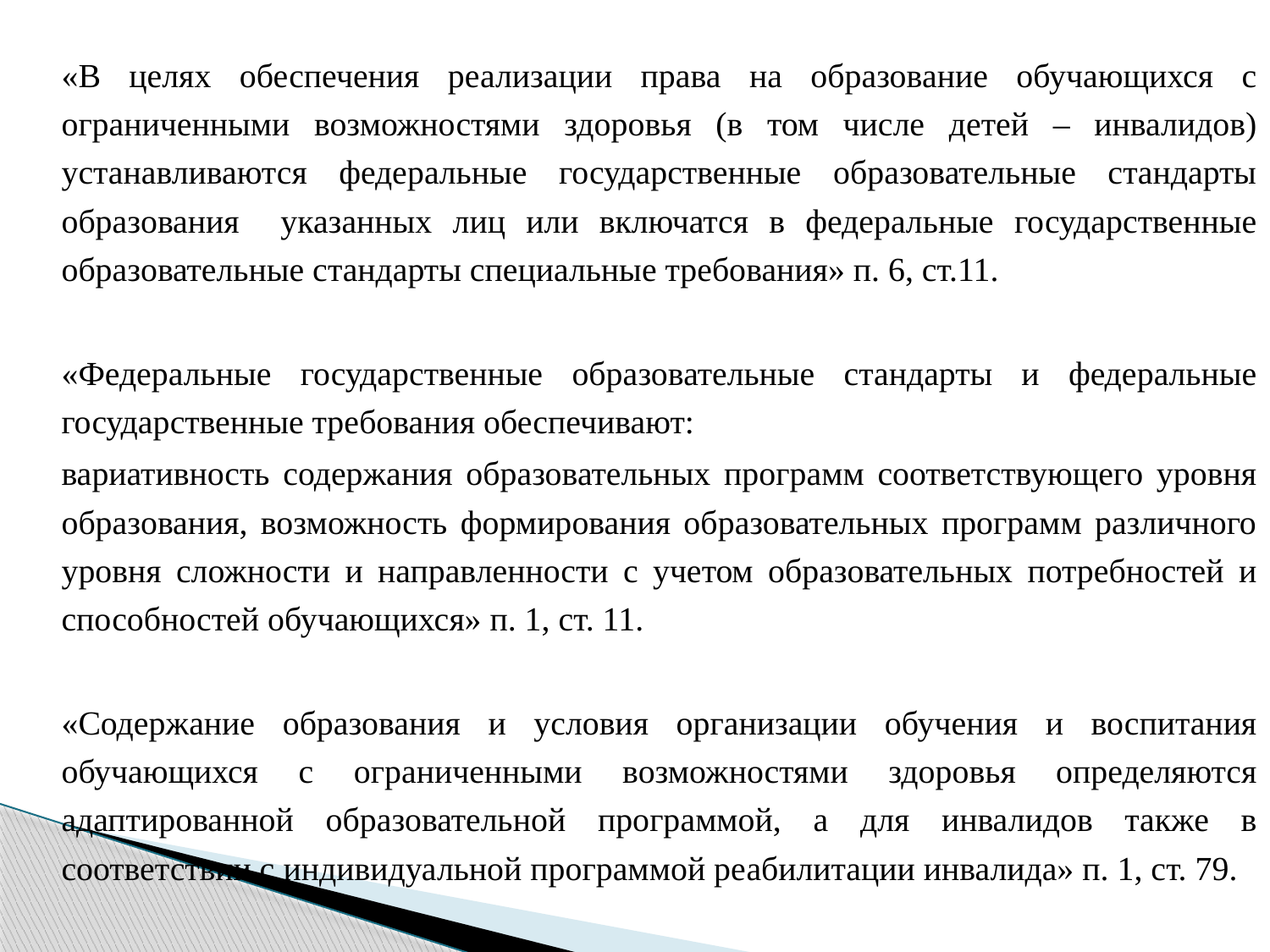

«В целях обеспечения реализации права на образование обучающихся с ограниченными возможностями здоровья (в том числе детей – инвалидов) устанавливаются федеральные государственные образовательные стандарты образования  указанных лиц или включатся в федеральные государственные образовательные стандарты специальные требования» п. 6, ст.11.

	«Федеральные государственные образовательные стандарты и федеральные государственные требования обеспечивают:
	вариативность содержания образовательных программ соответствующего уровня образования, возможность формирования образовательных программ различного уровня сложности и направленности с учетом образовательных потребностей и способностей обучающихся» п. 1, ст. 11.

	«Содержание образования и условия организации обучения и воспитания обучающихся с ограниченными возможностями здоровья определяются адаптированной образовательной программой, а для инвалидов также в соответствии с индивидуальной программой реабилитации инвалида» п. 1, ст. 79.